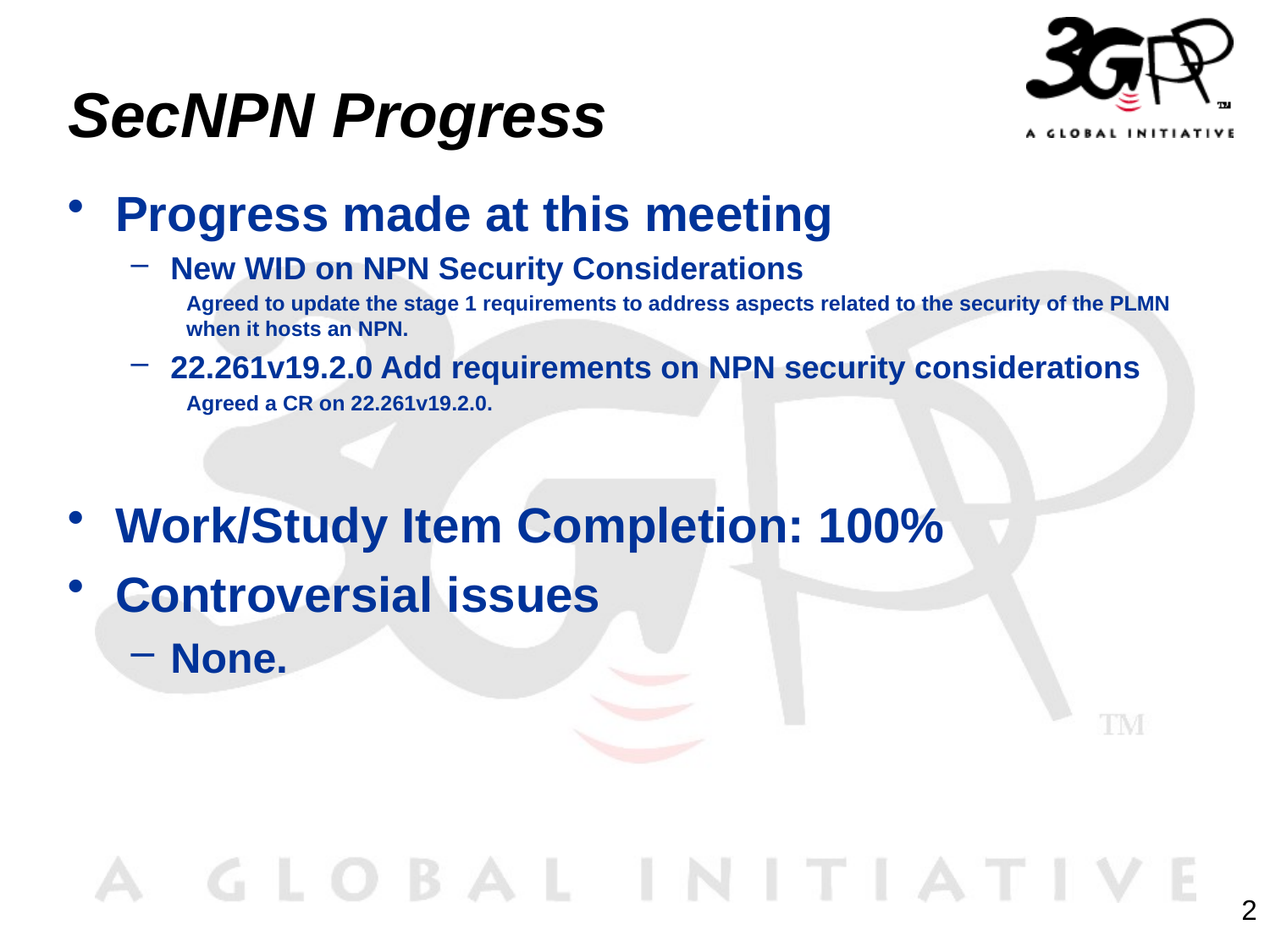

# SecNPN Progress
Progress made at this meeting
New WID on NPN Security Considerations
Agreed to update the stage 1 requirements to address aspects related to the security of the PLMN when it hosts an NPN.
22.261v19.2.0 Add requirements on NPN security considerations
Agreed a CR on 22.261v19.2.0.

Work/Study Item Completion: 100%
Controversial issues
None.
2